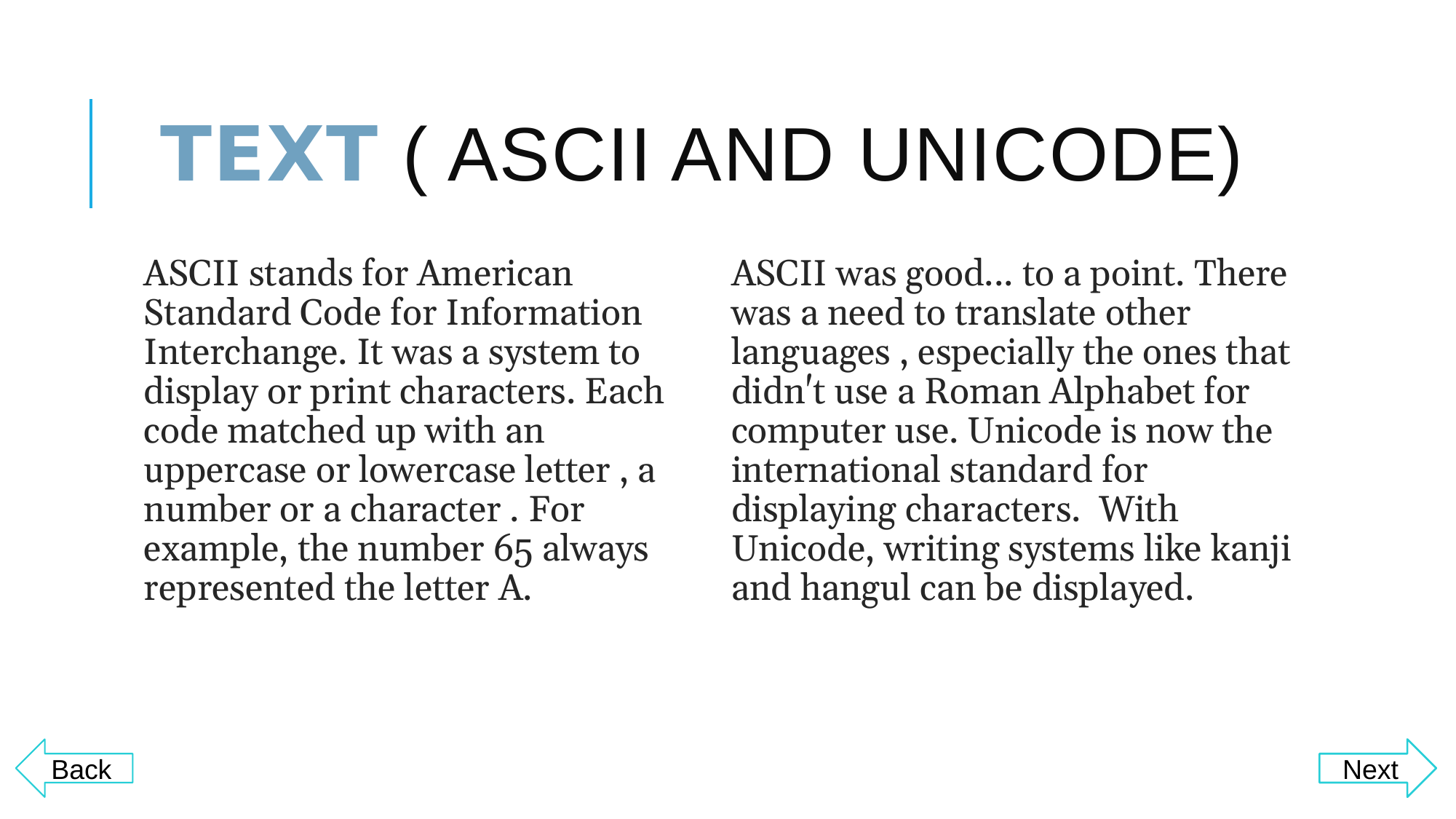

# TEXT ( ASCII and Unicode)
ASCII stands for American Standard Code for Information Interchange. It was a system to display or print characters. Each code matched up with an uppercase or lowercase letter , a number or a character . For example, the number 65 always represented the letter A.
ASCII was good... to a point. There was a need to translate other languages , especially the ones that didn't use a Roman Alphabet for computer use. Unicode is now the international standard for displaying characters.  With Unicode, writing systems like kanji and hangul can be displayed.
Next
Back